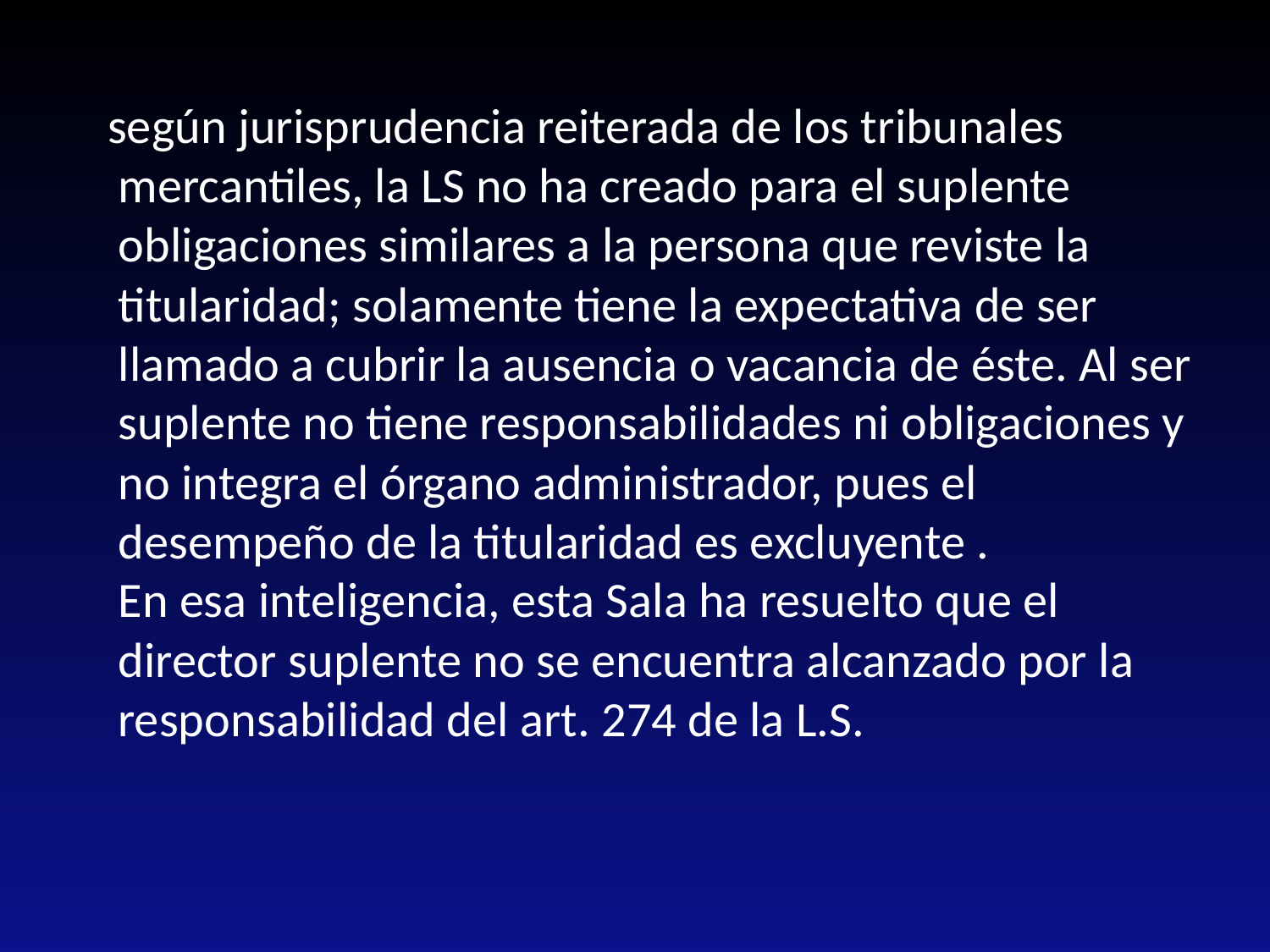

según jurisprudencia reiterada de los tribunales mercantiles, la LS no ha creado para el suplente obligaciones similares a la persona que reviste la titularidad; solamente tiene la expectativa de ser llamado a cubrir la ausencia o vacancia de éste. Al ser suplente no tiene responsabilidades ni obligaciones y no integra el órgano administrador, pues el desempeño de la titularidad es excluyente .
En esa inteligencia, esta Sala ha resuelto que el director suplente no se encuentra alcanzado por la responsabilidad del art. 274 de la L.S.